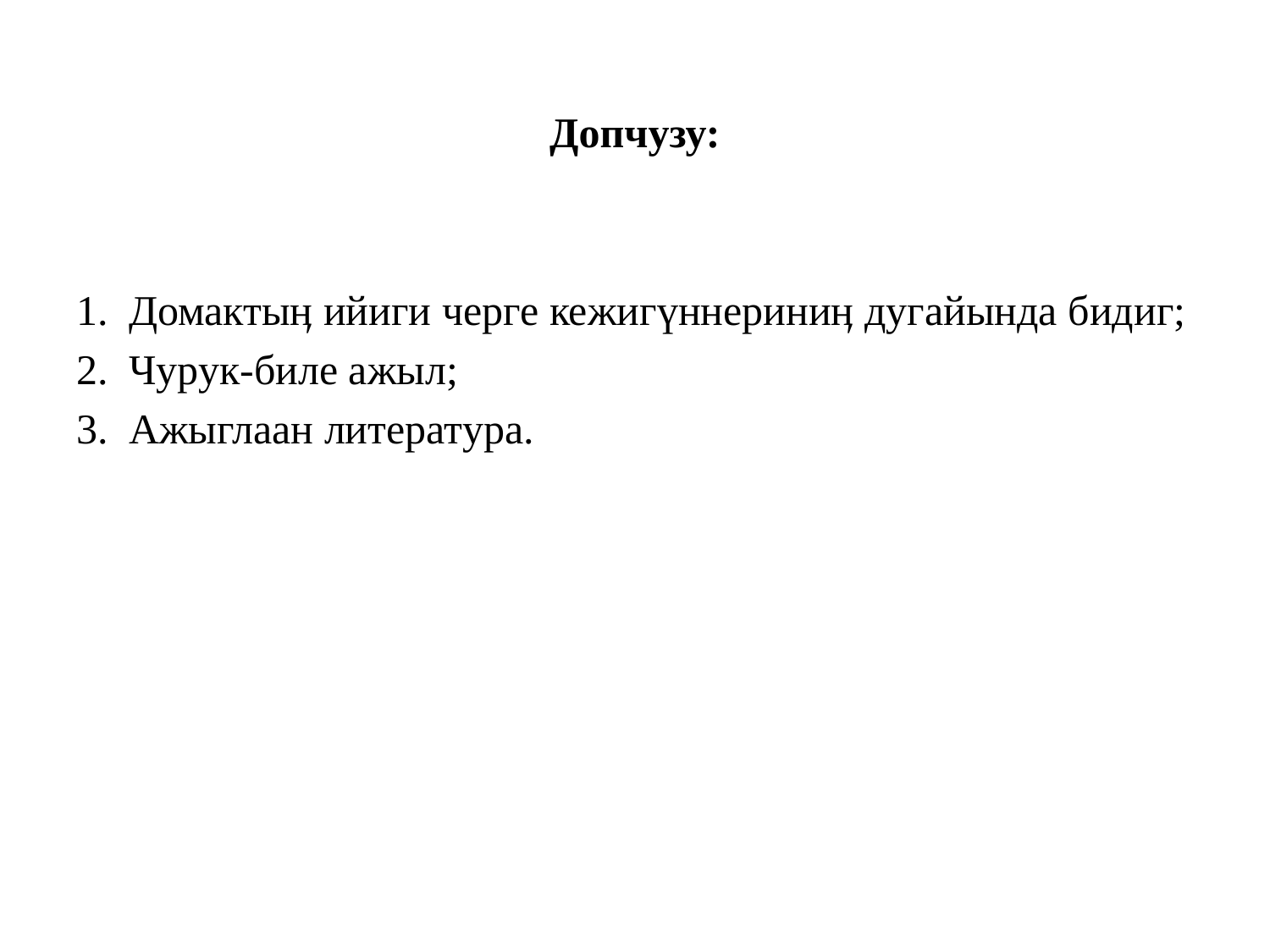

Допчузу:

Домактыӊ ийиги черге кежигүннериниӊ дугайында бидиг;
Чурук-биле ажыл;
Ажыглаан литература.